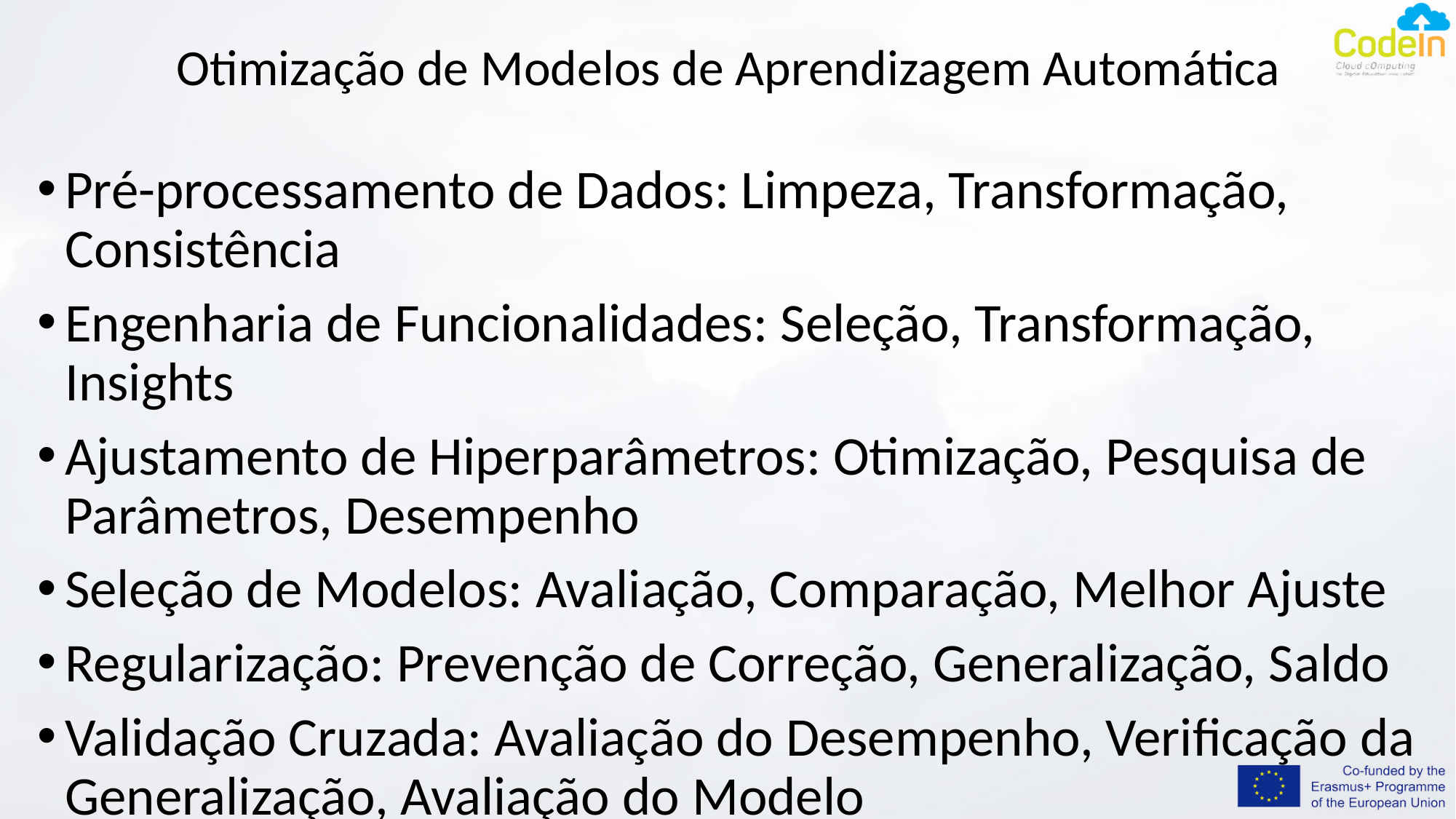

# Otimização de Modelos de Aprendizagem Automática
Pré-processamento de Dados: Limpeza, Transformação, Consistência
Engenharia de Funcionalidades: Seleção, Transformação, Insights
Ajustamento de Hiperparâmetros: Otimização, Pesquisa de Parâmetros, Desempenho
Seleção de Modelos: Avaliação, Comparação, Melhor Ajuste
Regularização: Prevenção de Correção, Generalização, Saldo
Validação Cruzada: Avaliação do Desempenho, Verificação da Generalização, Avaliação do Modelo